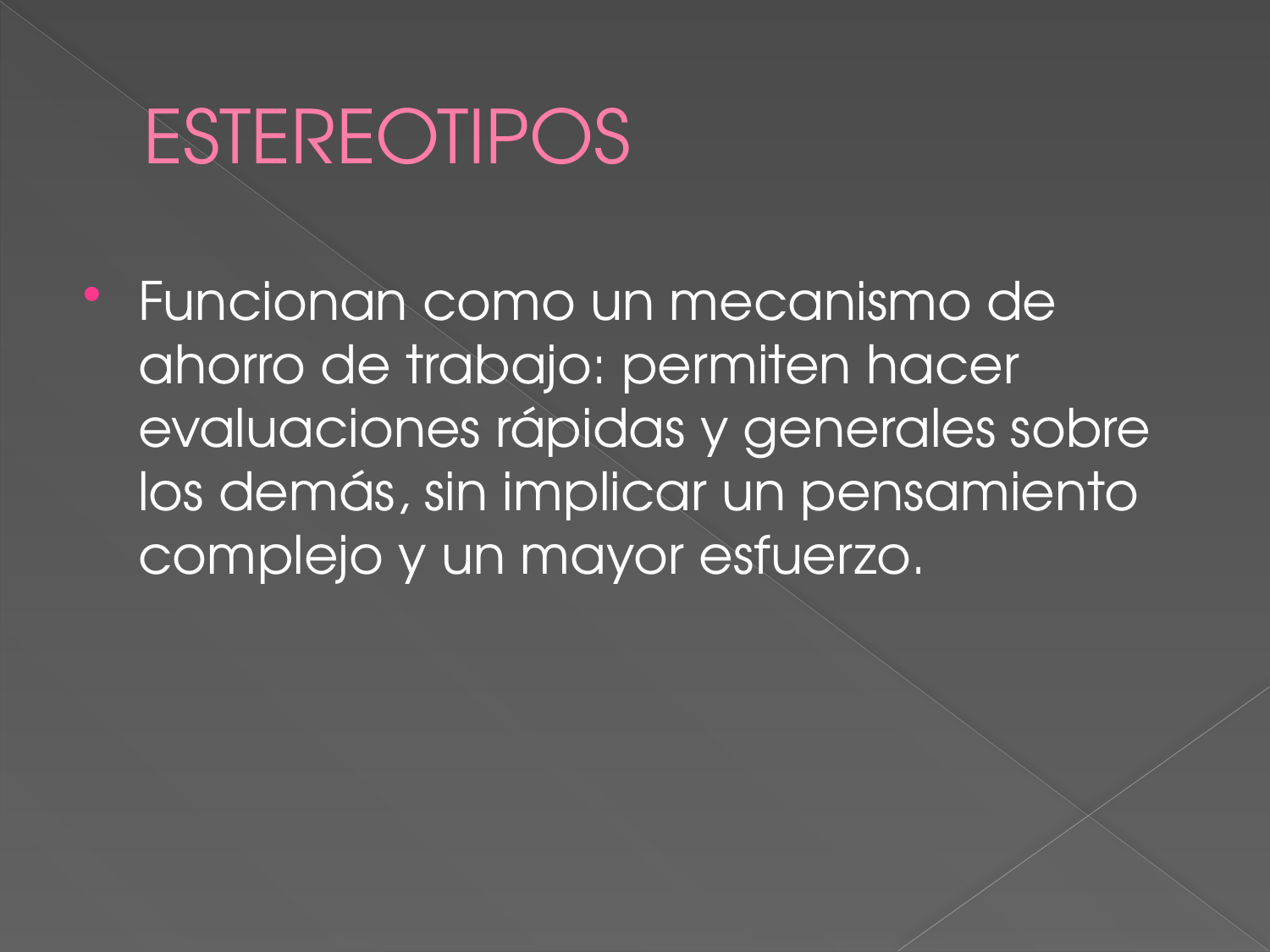

# ESTEREOTIPOS
Funcionan como un mecanismo de ahorro de trabajo: permiten hacer evaluaciones rápidas y generales sobre los demás, sin implicar un pensamiento complejo y un mayor esfuerzo.